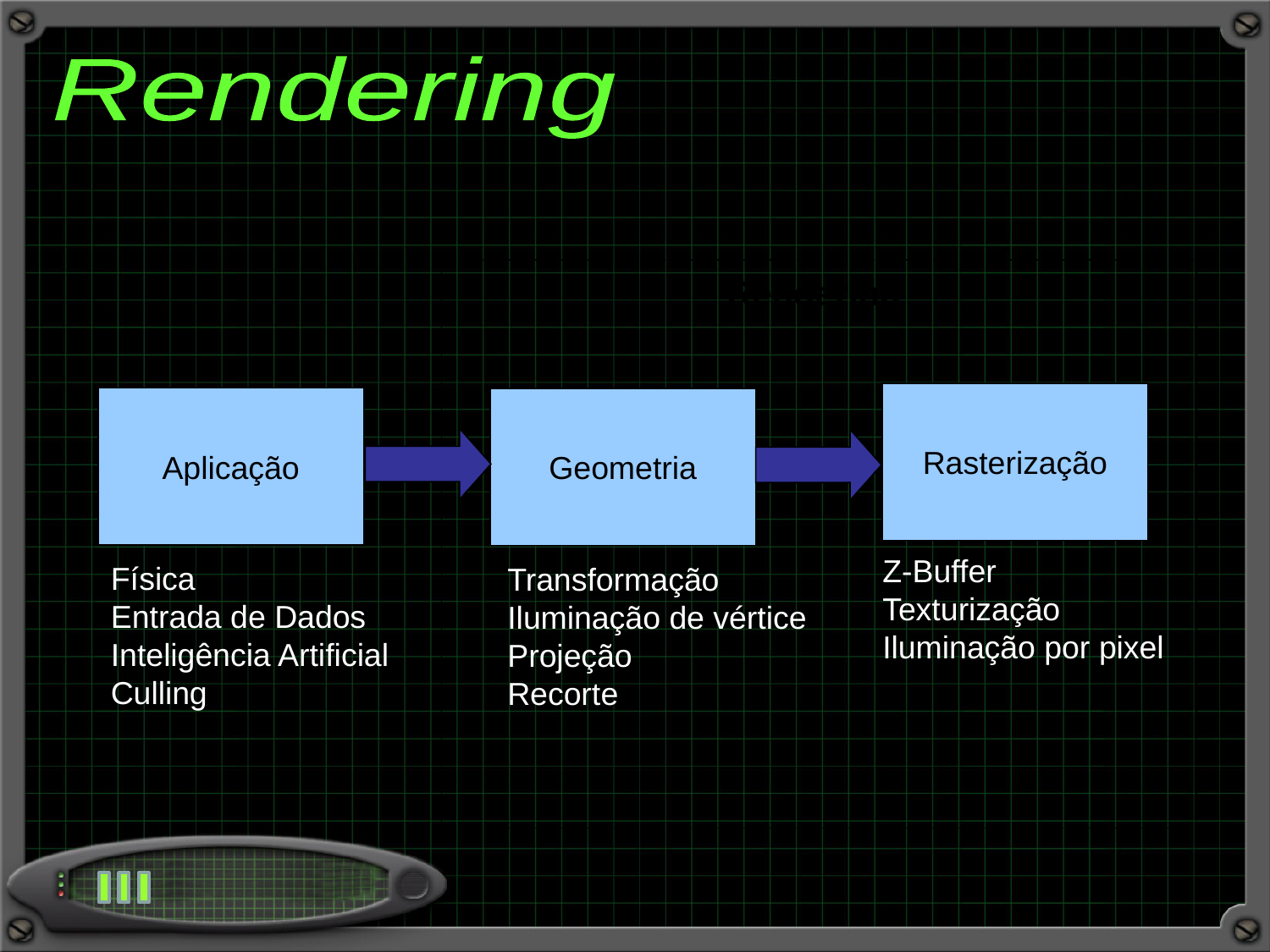

Rendering

Rendering
Rasterização
Aplicação
Geometria

Z-Buffer
Texturização
Iluminação por pixel

Física
Entrada de Dados
Inteligência Artificial
Culling
Transformação
Iluminação de vértice
Projeção
Recorte